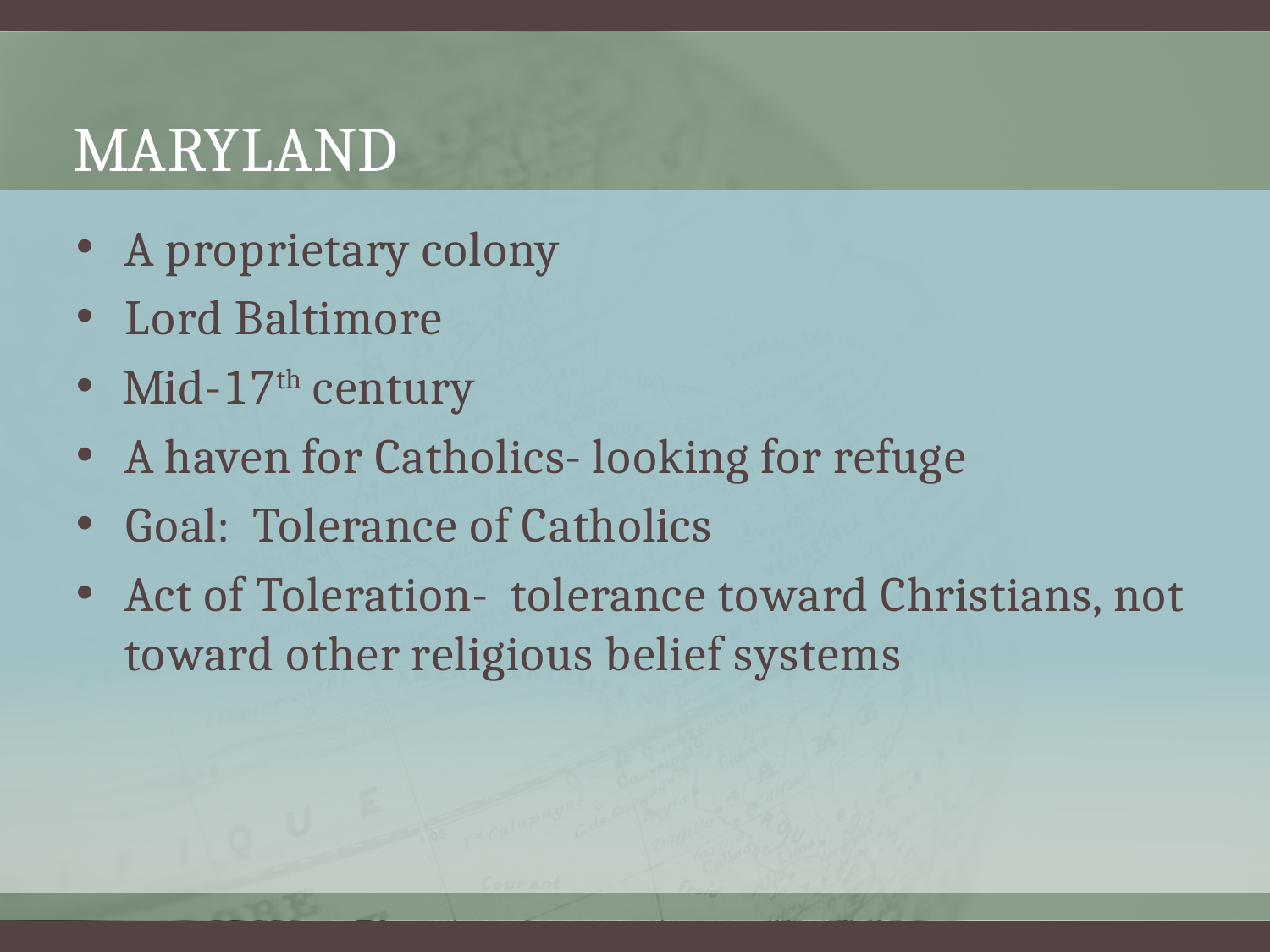

# Maryland
A proprietary colony
Lord Baltimore
Mid-17th century
A haven for Catholics- looking for refuge
Goal:  Tolerance of Catholics
Act of Toleration-  tolerance toward Christians, not toward other religious belief systems